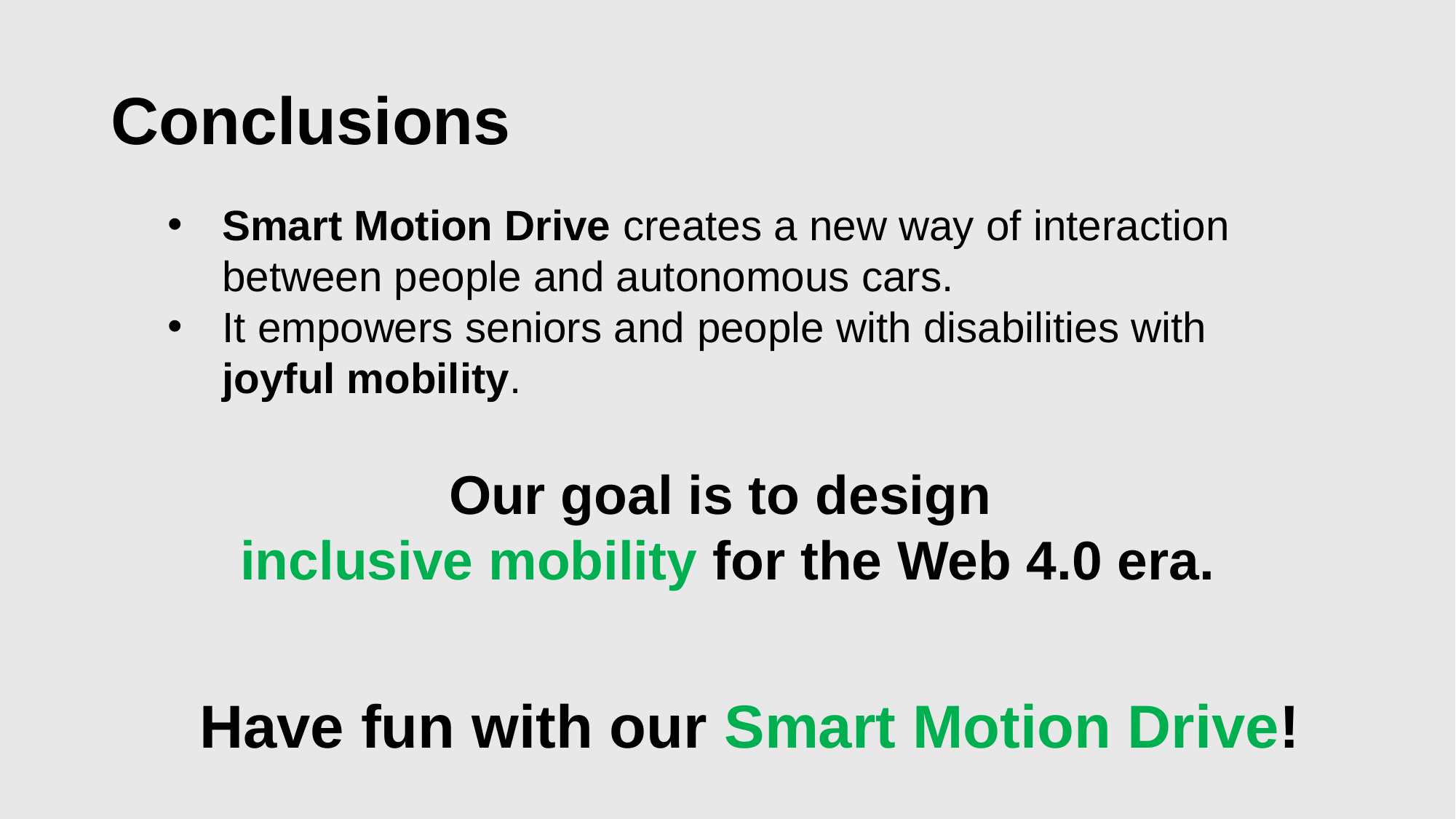

# Conclusions
Smart Motion Drive creates a new way of interaction between people and autonomous cars.
It empowers seniors and people with disabilities with joyful mobility.
Our goal is to design
inclusive mobility for the Web 4.0 era.
Have fun with our Smart Motion Drive!